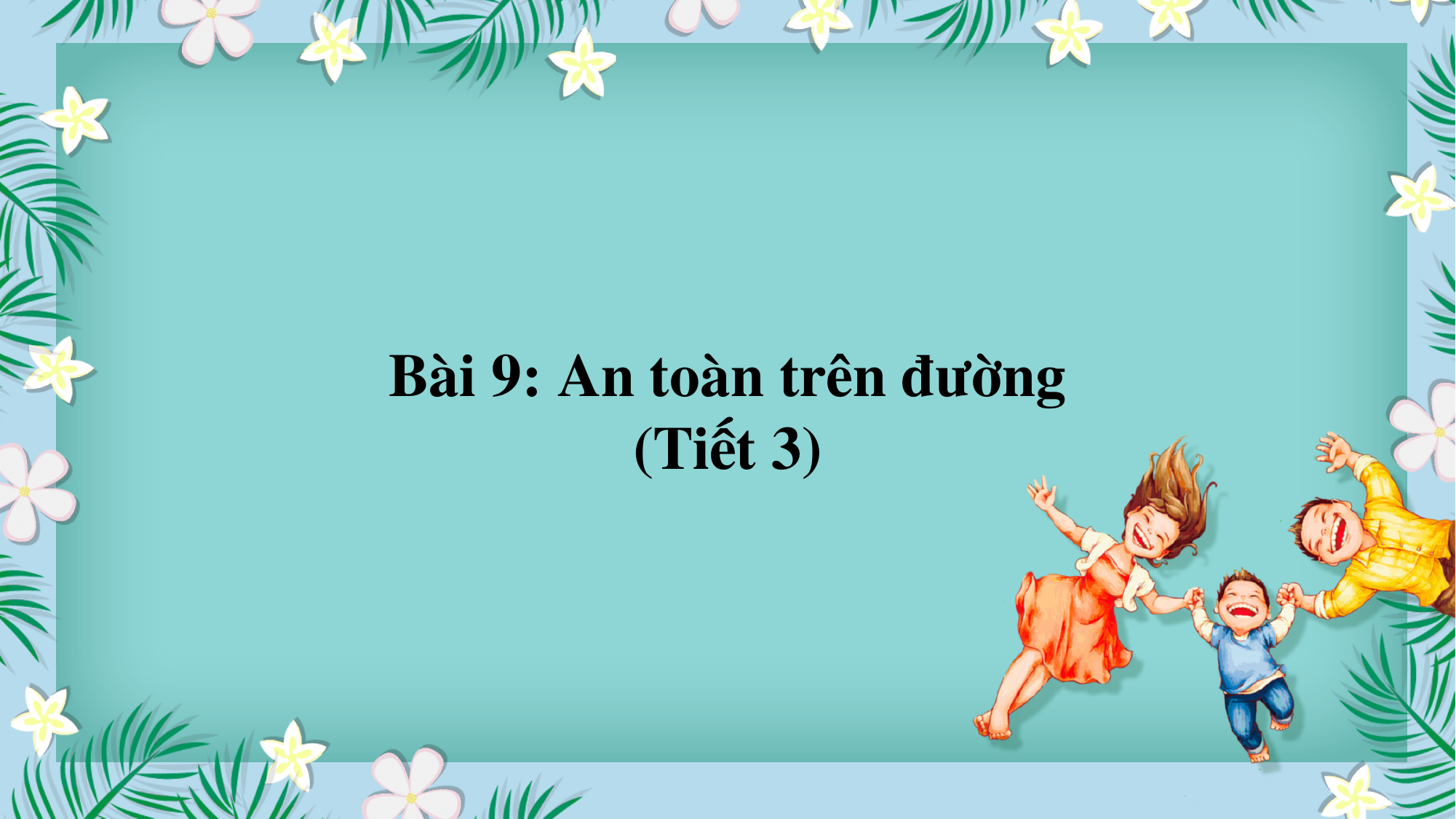

Bài 9: An toàn trên đường
(Tiết 3)